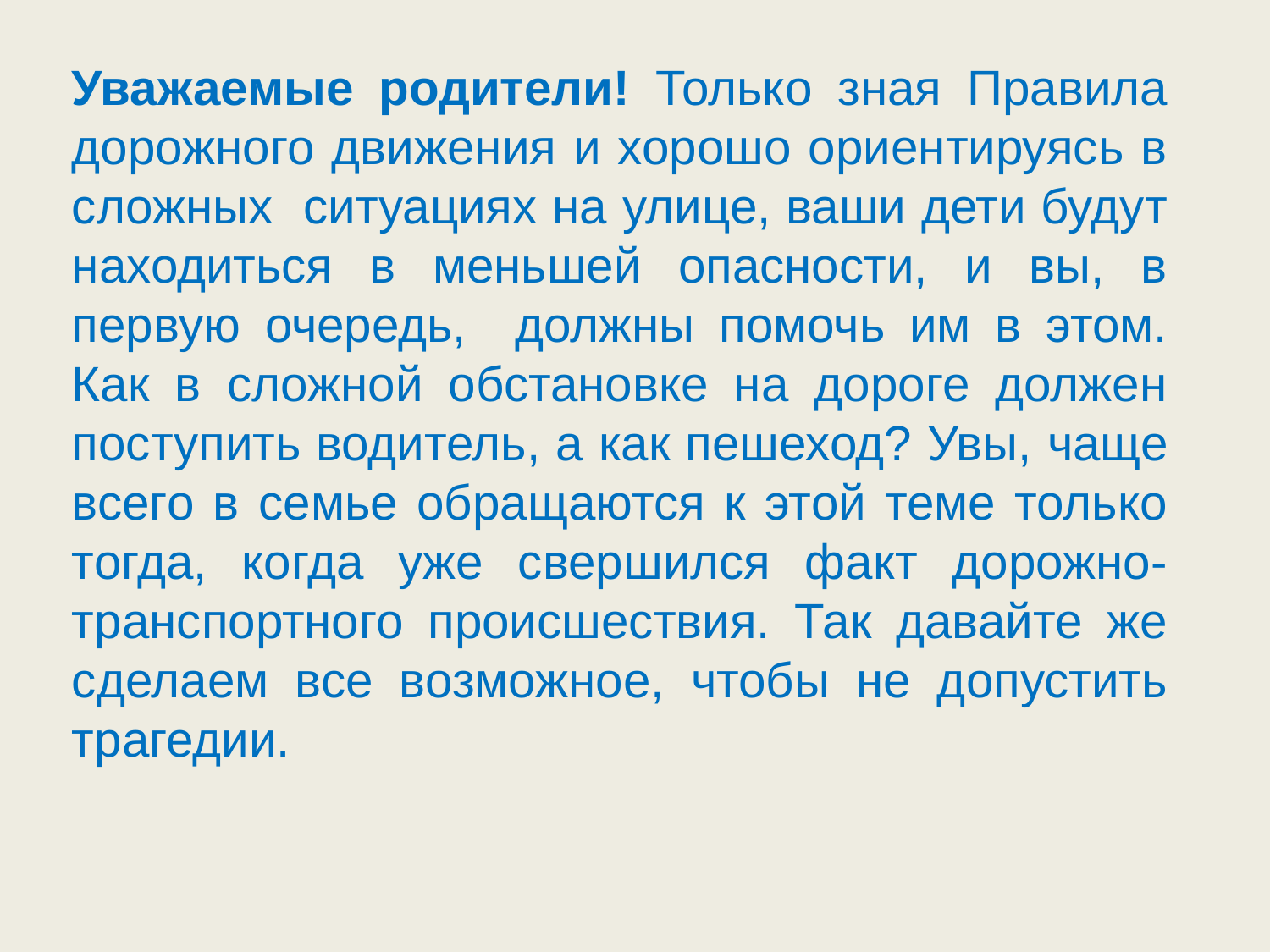

Уважаемые родители! Только зная Правила дорожного движения и хорошо ориентируясь в сложных  ситуациях на улице, ваши дети будут находиться в меньшей опасности, и вы, в первую очередь,  должны помочь им в этом. Как в сложной обстановке на дороге должен поступить водитель, а как пешеход? Увы, чаще всего в семье обращаются к этой теме только тогда, когда уже свершился факт дорожно-транспортного происшествия. Так давайте же сделаем все возможное, чтобы не допустить трагедии.